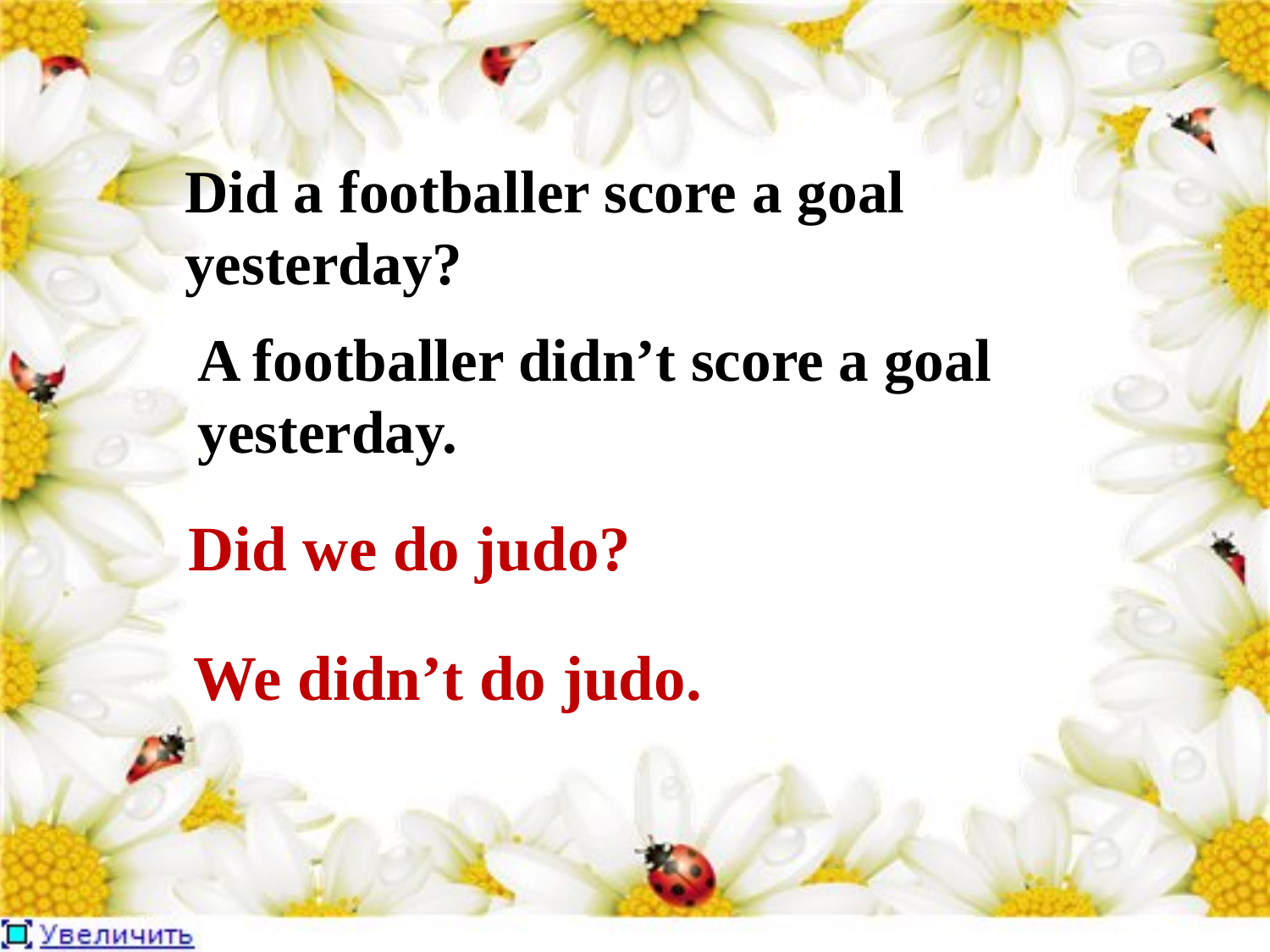

Did a footballer score a goal yesterday?
A footballer didn’t score a goal yesterday.
Did we do judo?
We didn’t do judo.